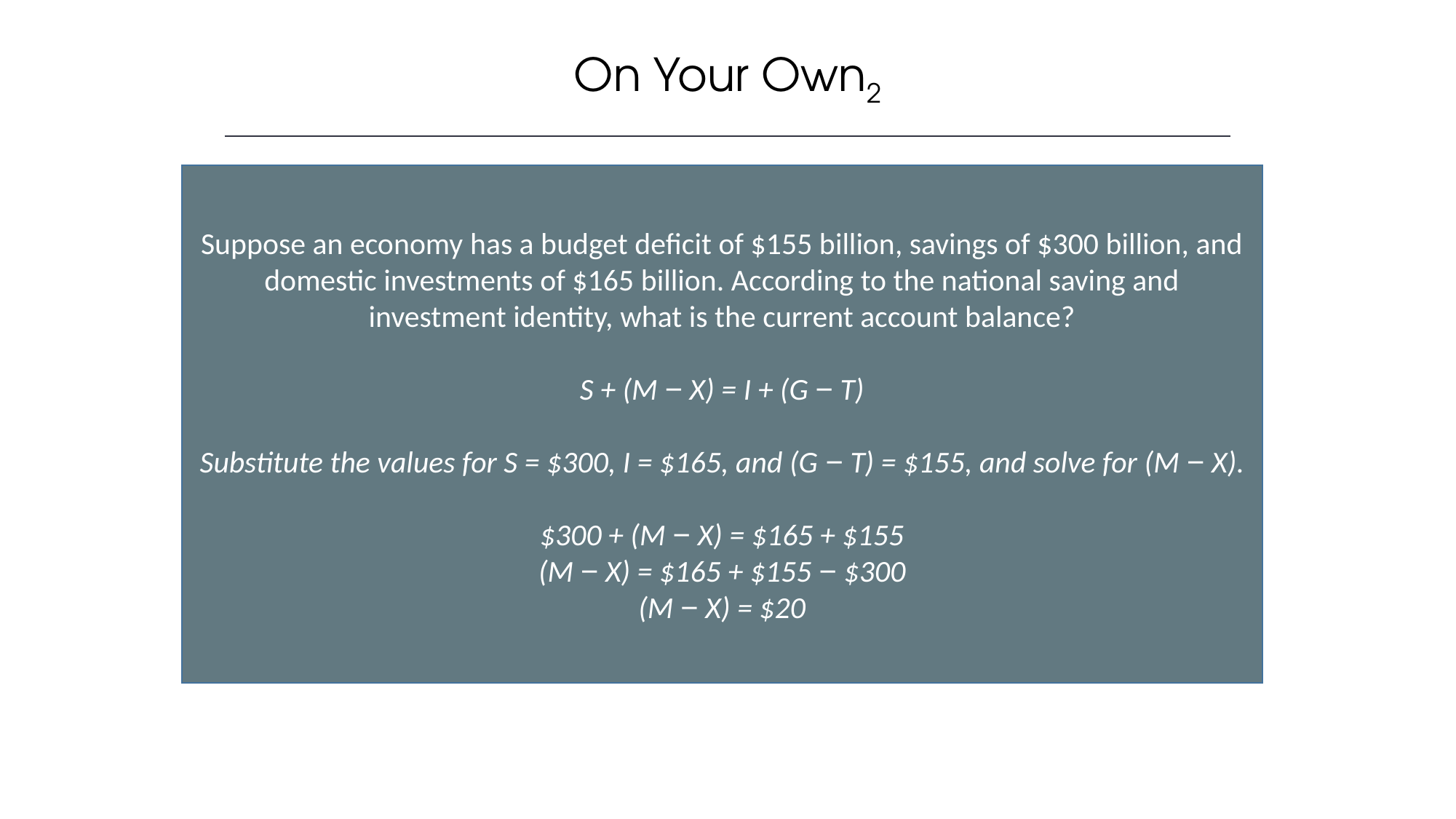

On Your Own2
Suppose an economy has a budget deficit of $155 billion, savings of $300 billion, and domestic investments of $165 billion. According to the national saving and investment identity, what is the current account balance?

S + (M − X) = I + (G − T)

Substitute the values for S = $300, I = $165, and (G − T) = $155, and solve for (M − X).

$300 + (M − X) = $165 + $155
(M − X) = $165 + $155 − $300
(M − X) = $20